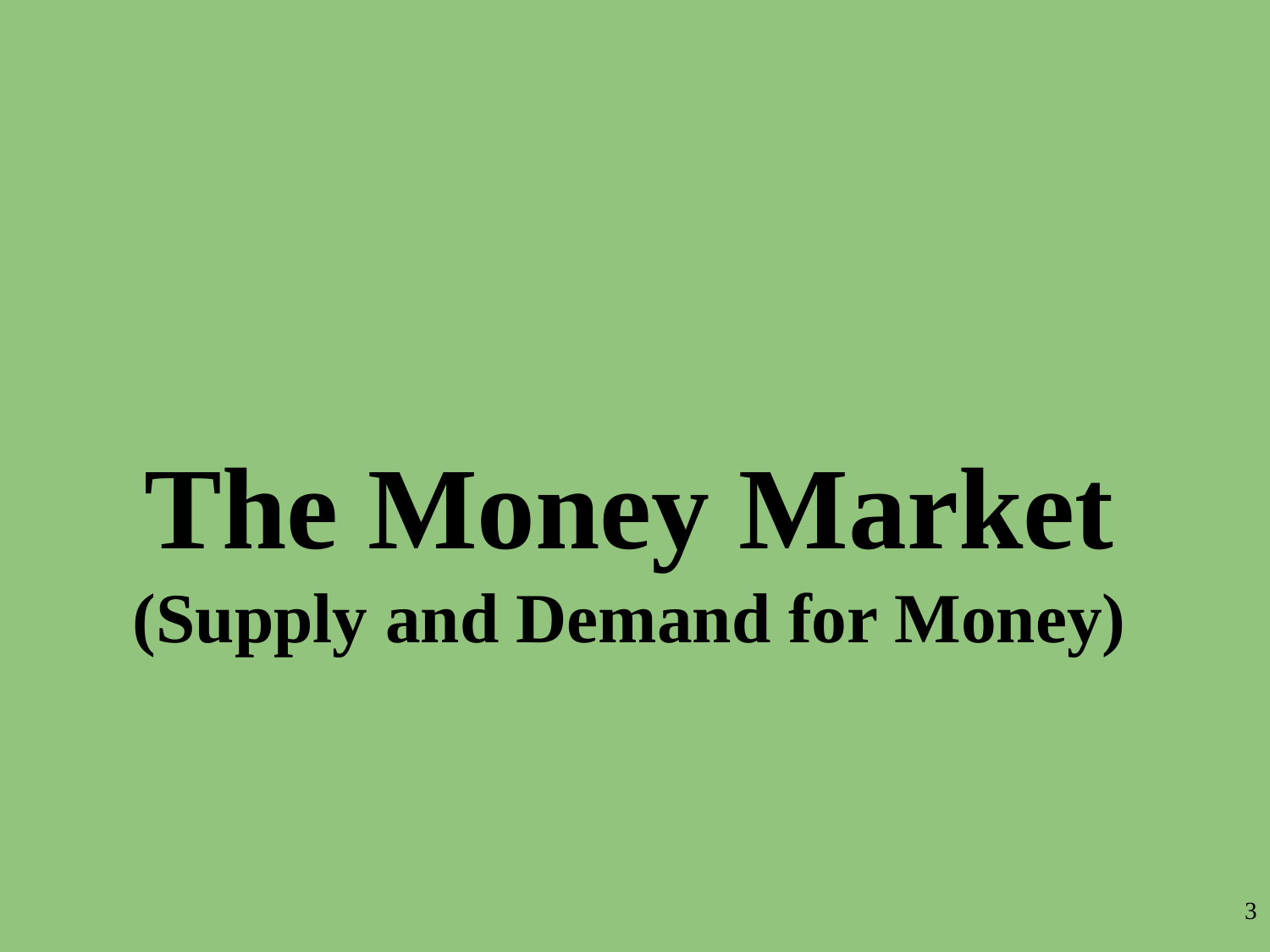

The Money Market
(Supply and Demand for Money)
3